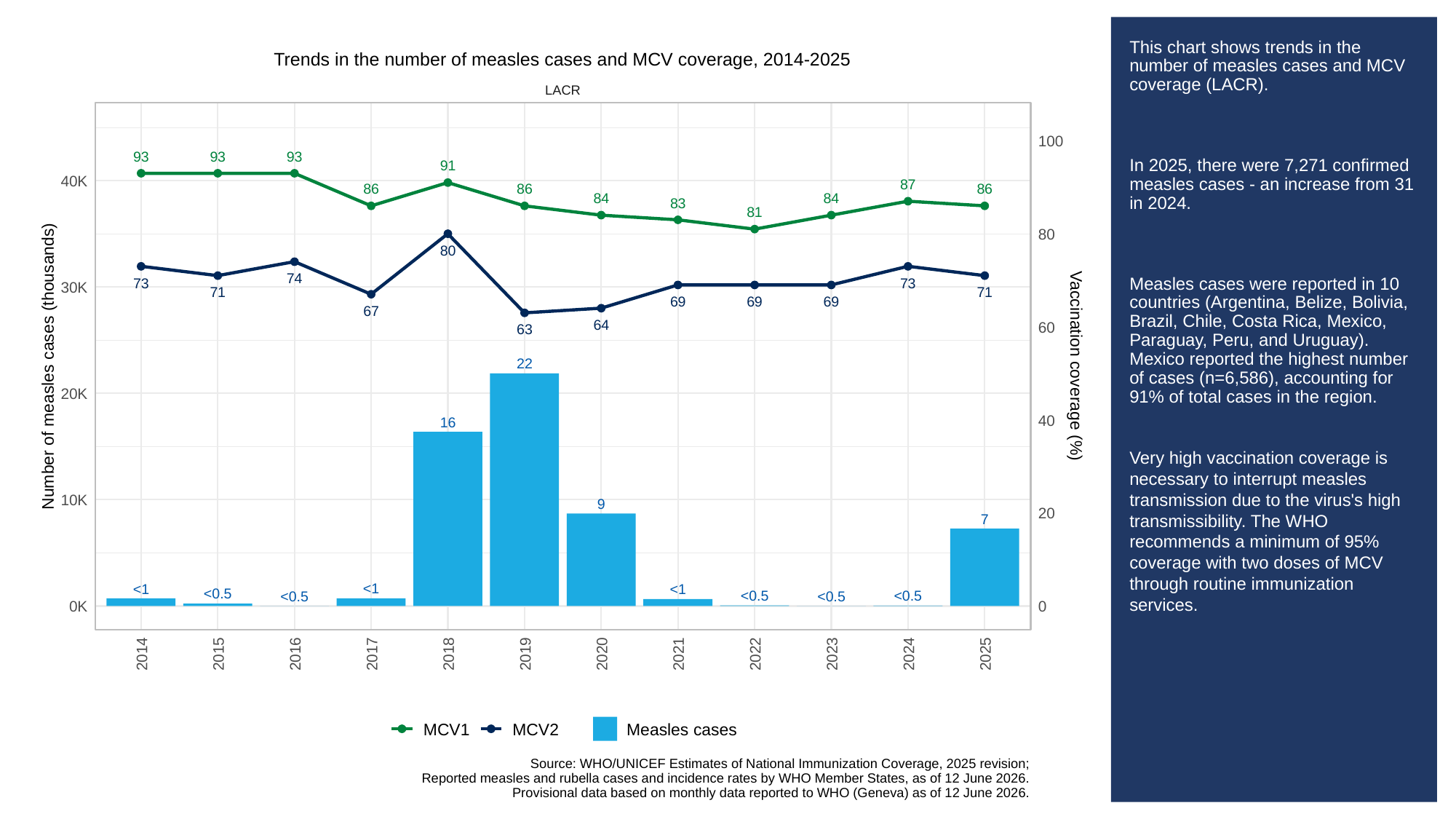

# This chart shows trends in the number of measles cases and MCV coverage (LACR).

In 2025, there were 7,271 confirmed measles cases - an increase from 31 in 2024.

Measles cases were reported in 10 countries (Argentina, Belize, Bolivia, Brazil, Chile, Costa Rica, Mexico, Paraguay, Peru, and Uruguay). Mexico reported the highest number of cases (n=6,586), accounting for 91% of total cases in the region.

Very high vaccination coverage is necessary to interrupt measles transmission due to the virus's high transmissibility. The WHO recommends a minimum of 95% coverage with two doses of MCV through routine immunization services.

Trends in the number of measles cases and MCV coverage, 2014-2025
LACR

100
93
93
93
91

40K
87

86
86
86
84
84
83

81

80

80

74
73
73

30K
71
71

69
69
69

67

64
60
63

22
Number of measles cases (thousands)
Vaccination coverage (%)

20K

40
16

10K
9

20
7

<1
<1
<1
<0.5
<0.5
<0.5
<0.5
<0.5

0K
0

2014
2015
2016
2017
2018
2019
2020
2021
2022
2023
2024
2025

MCV1
MCV2
Measles cases

Source: WHO/UNICEF Estimates of National Immunization Coverage, 2025 revision;
Reported measles and rubella cases and incidence rates by WHO Member States, as of 12 June 2026.
Provisional data based on monthly data reported to WHO (Geneva) as of 12 June 2026.